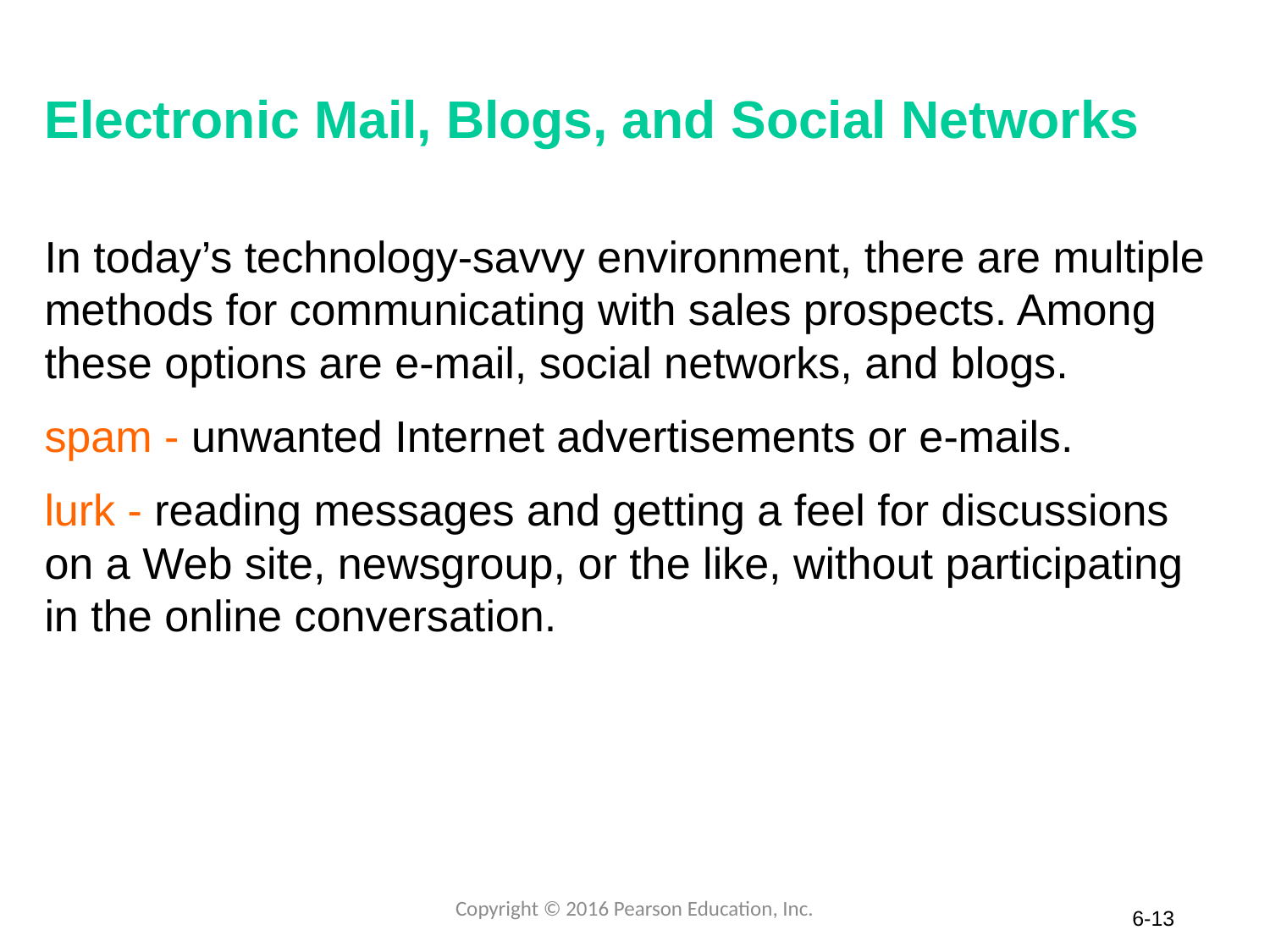

# Electronic Mail, Blogs, and Social Networks
In today’s technology-savvy environment, there are multiple methods for communicating with sales prospects. Among these options are e-mail, social networks, and blogs.

spam - unwanted Internet advertisements or e-mails.

lurk - reading messages and getting a feel for discussions on a Web site, newsgroup, or the like, without participating in the online conversation.

Copyright © 2016 Pearson Education, Inc.